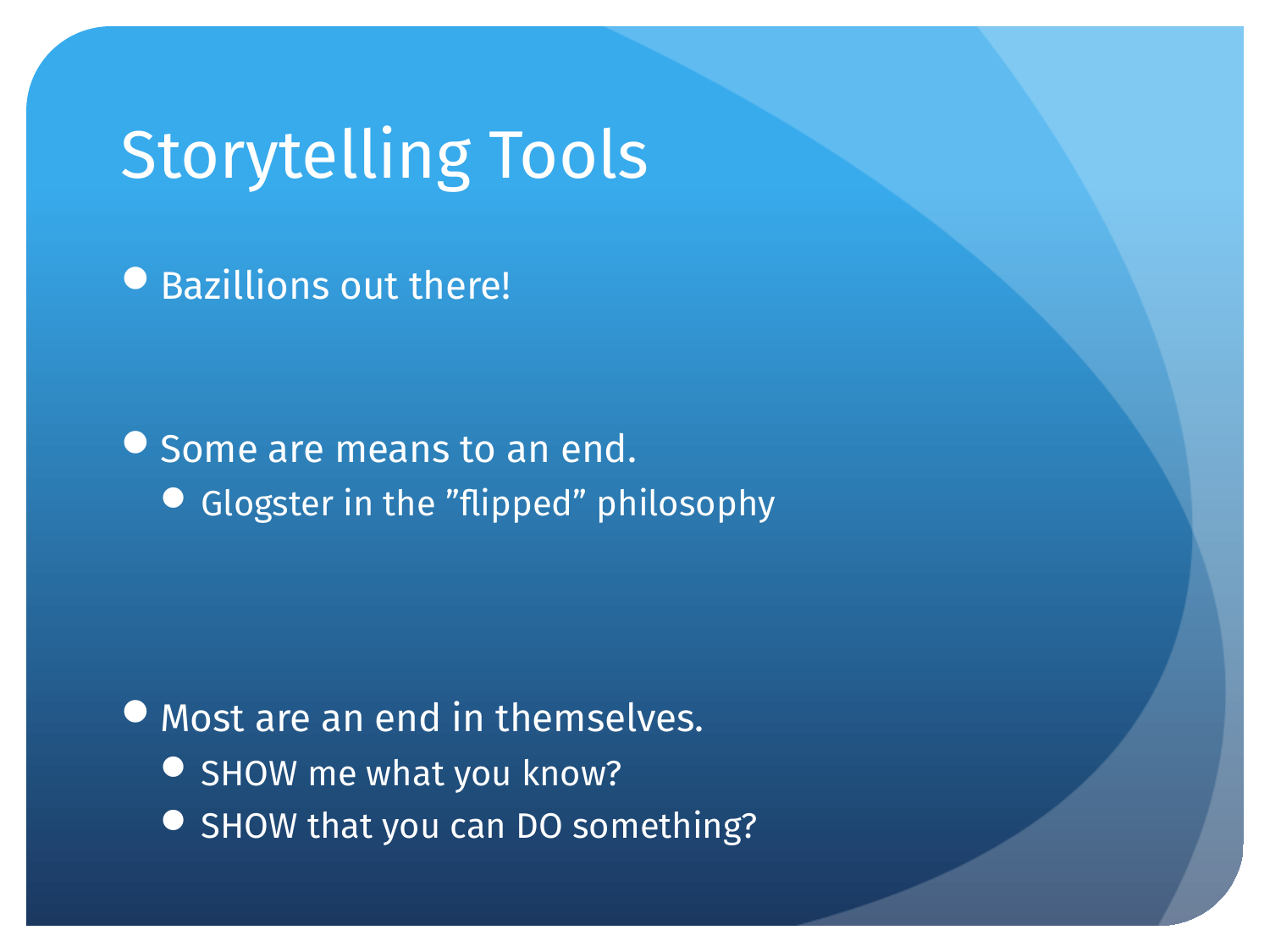

# Storytelling Tools
Bazillions out there!

Some are means to an end.
Glogster in the ”flipped” philosophy

Most are an end in themselves.
SHOW me what you know?
SHOW that you can DO something?